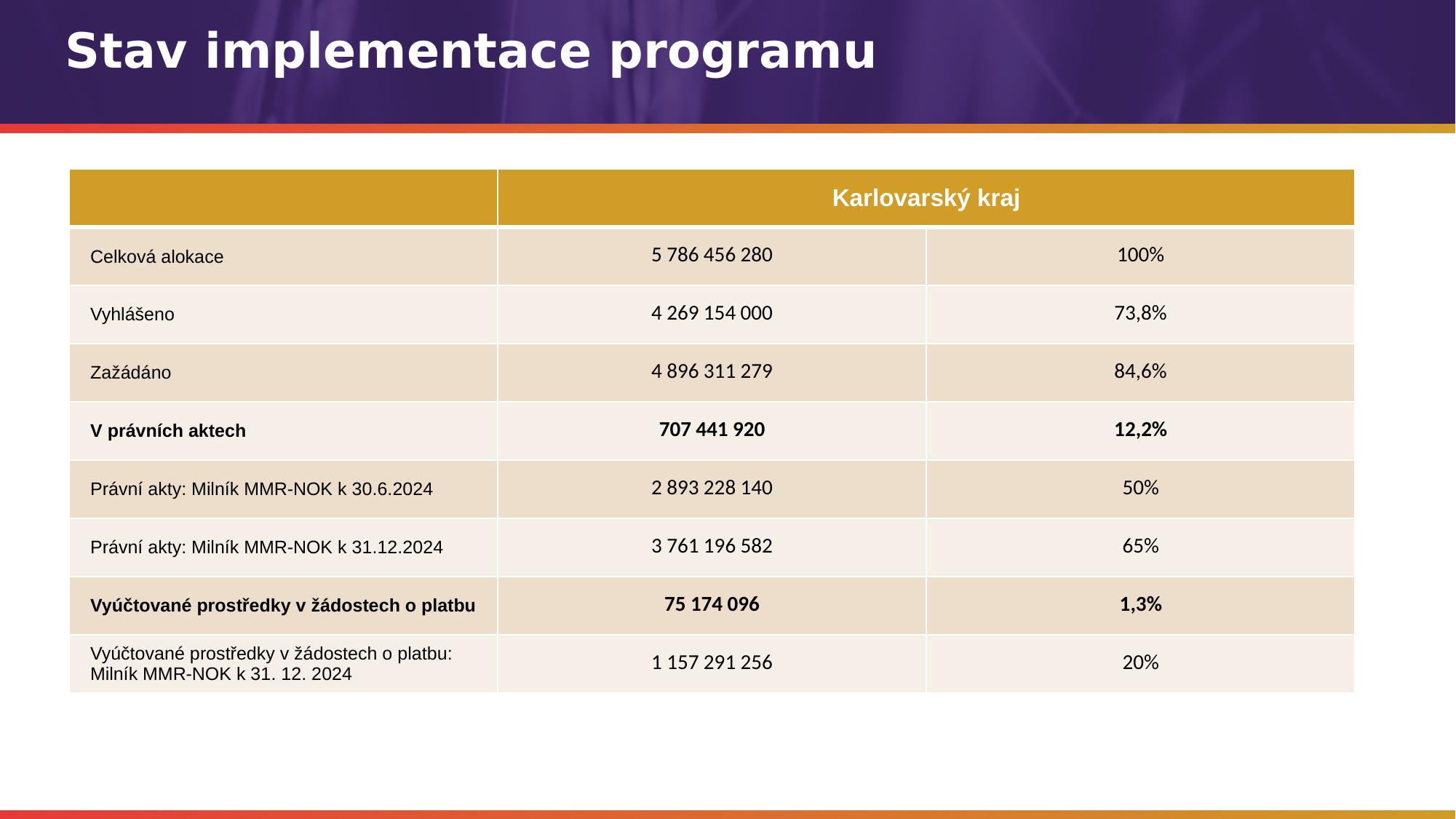

# Stav implementace programu
|  | Karlovarský kraj |  |
| --- | --- | --- |
| Celková alokace | 5 786 456 280 | 100% |
| Vyhlášeno | 4 269 154 000 | 73,8% |
| Zažádáno | 4 896 311 279 | 84,6% |
| V právních aktech | 707 441 920 | 12,2% |
| Právní akty: Milník MMR-NOK k 30.6.2024 | 2 893 228 140 | 50% |
| Právní akty: Milník MMR-NOK k 31.12.2024 | 3 761 196 582 | 65% |
| Vyúčtované prostředky v žádostech o platbu | 75 174 096 | 1,3% |
| Vyúčtované prostředky v žádostech o platbu: Milník MMR-NOK k 31. 12. 2024 | 1 157 291 256 | 20% |